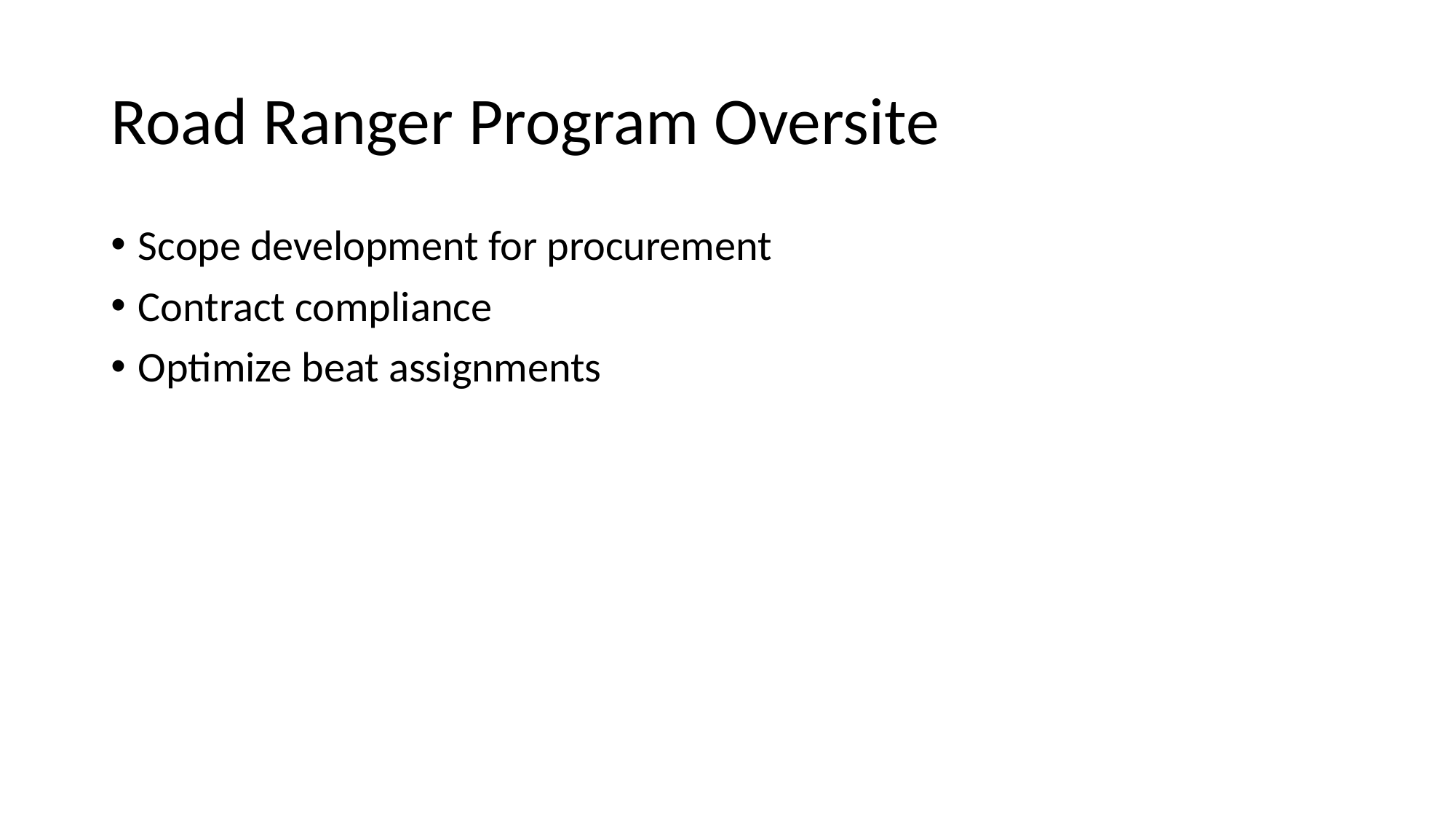

# Road Ranger Program Oversite
Scope development for procurement
Contract compliance
Optimize beat assignments